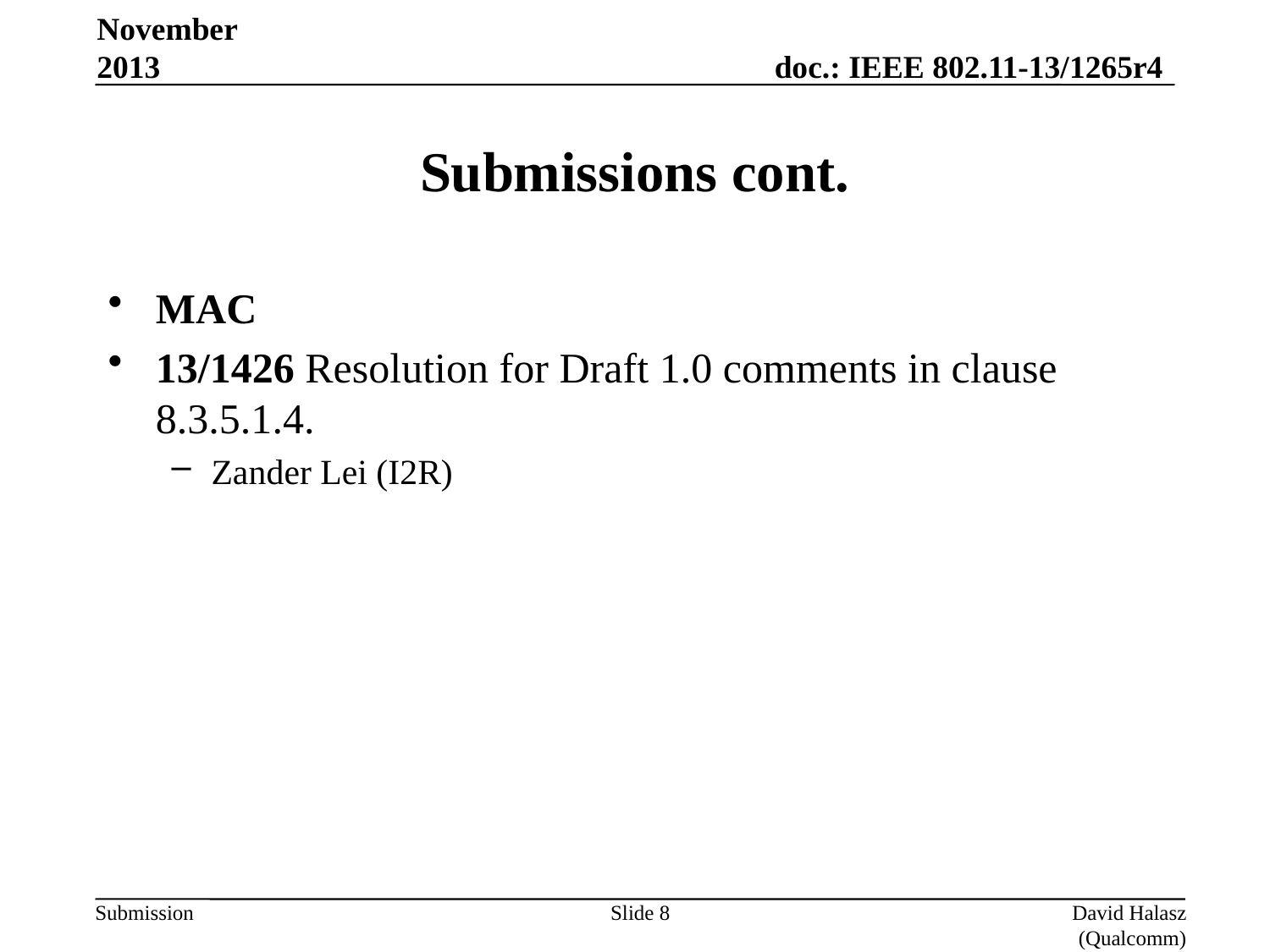

November 2013
# Submissions cont.
MAC
13/1426 Resolution for Draft 1.0 comments in clause 8.3.5.1.4.
Zander Lei (I2R)
Slide 8
David Halasz (Qualcomm)